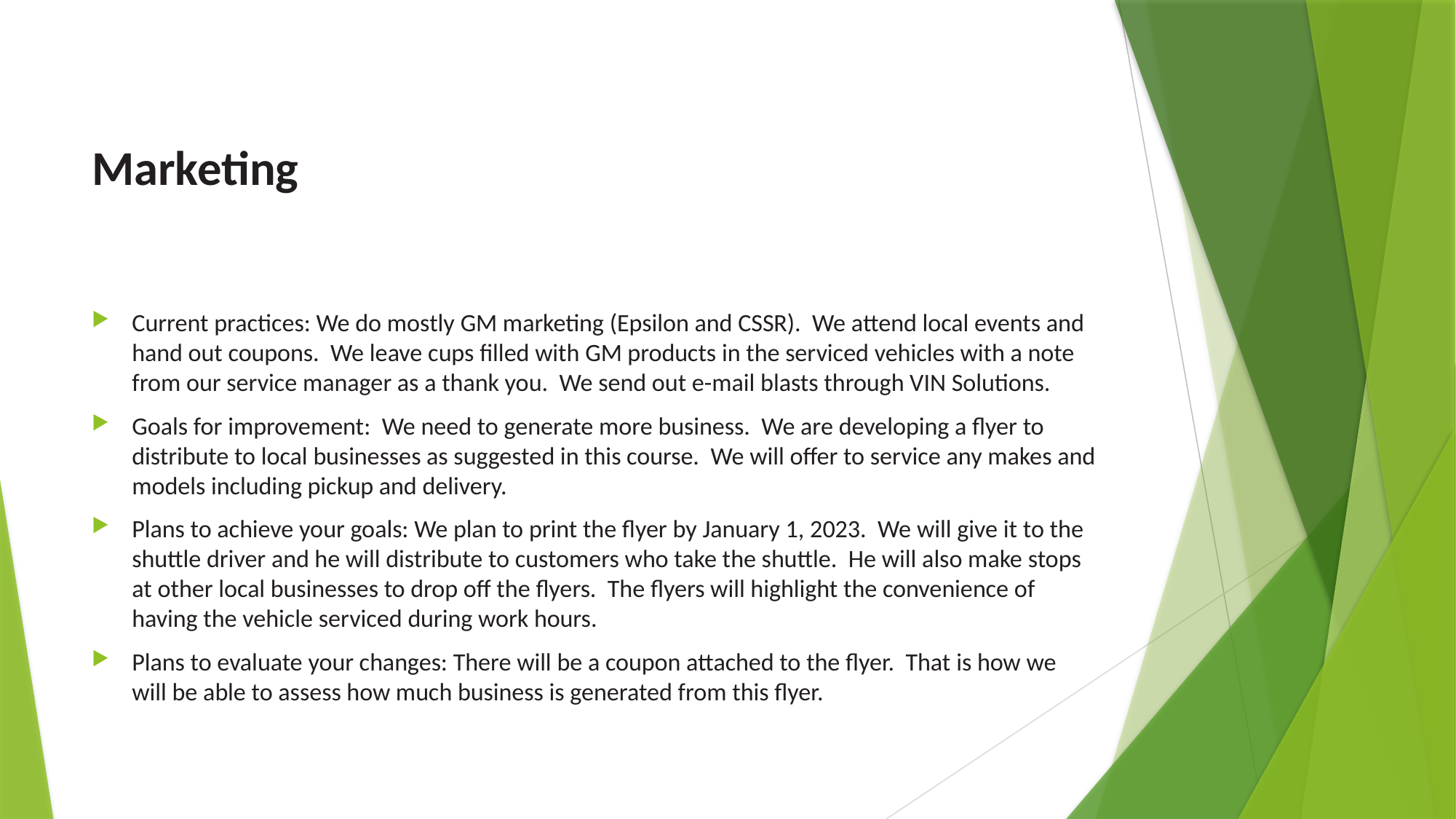

# Marketing

Current practices: We do mostly GM marketing (Epsilon and CSSR).  We attend local events and hand out coupons.  We leave cups filled with GM products in the serviced vehicles with a note from our service manager as a thank you.  We send out e-mail blasts through VIN Solutions.
Goals for improvement:  We need to generate more business.  We are developing a flyer to distribute to local businesses as suggested in this course.  We will offer to service any makes and models including pickup and delivery.
Plans to achieve your goals: We plan to print the flyer by January 1, 2023.  We will give it to the shuttle driver and he will distribute to customers who take the shuttle.  He will also make stops at other local businesses to drop off the flyers.  The flyers will highlight the convenience of having the vehicle serviced during work hours.
Plans to evaluate your changes: There will be a coupon attached to the flyer.  That is how we will be able to assess how much business is generated from this flyer.